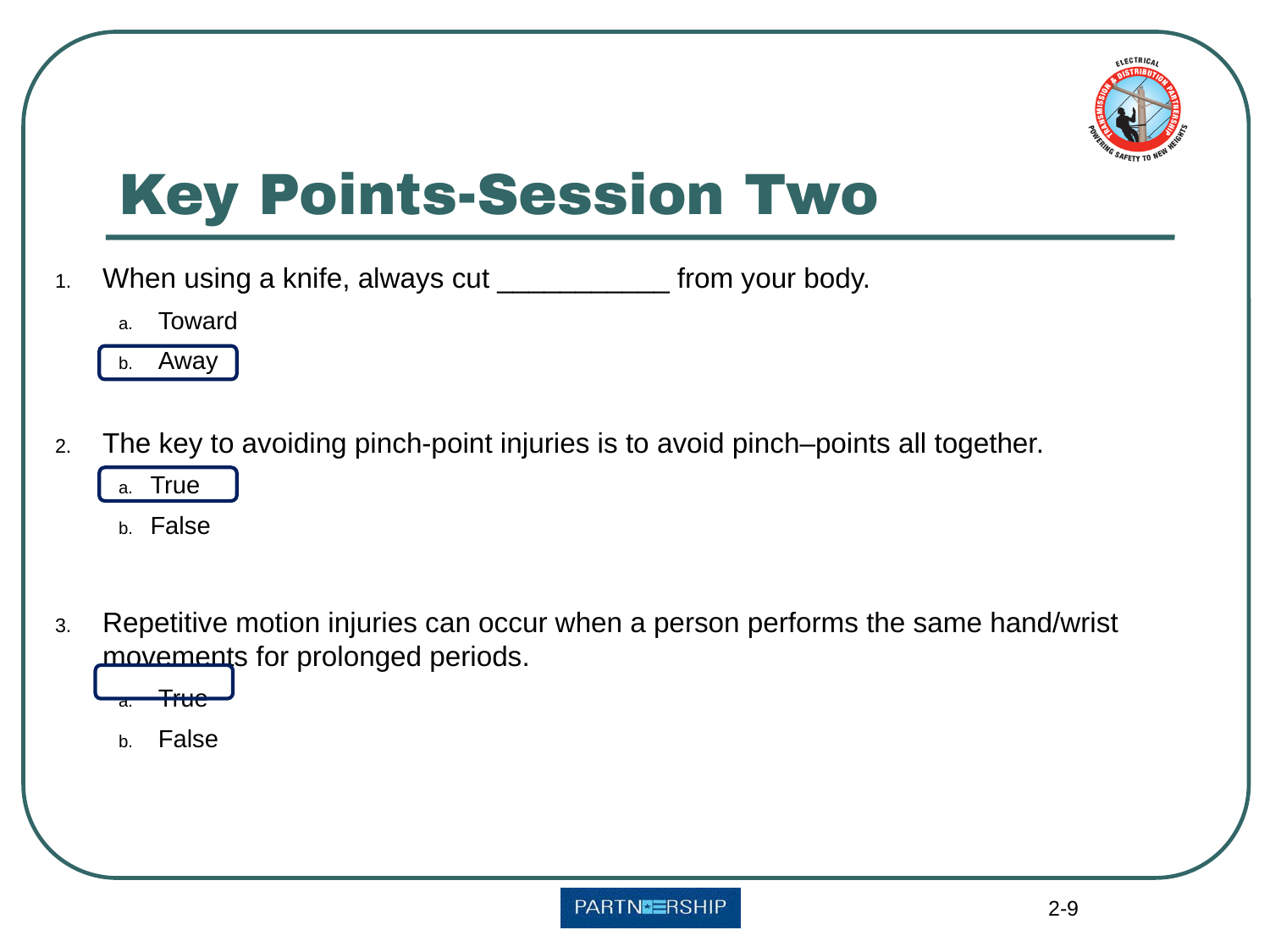

# Key Points-Session Two
When using a knife, always cut ___________ from your body.
Toward
Away

The key to avoiding pinch-point injuries is to avoid pinch–points all together.
True
False

Repetitive motion injuries can occur when a person performs the same hand/wrist movements for prolonged periods.
True
False

2-9